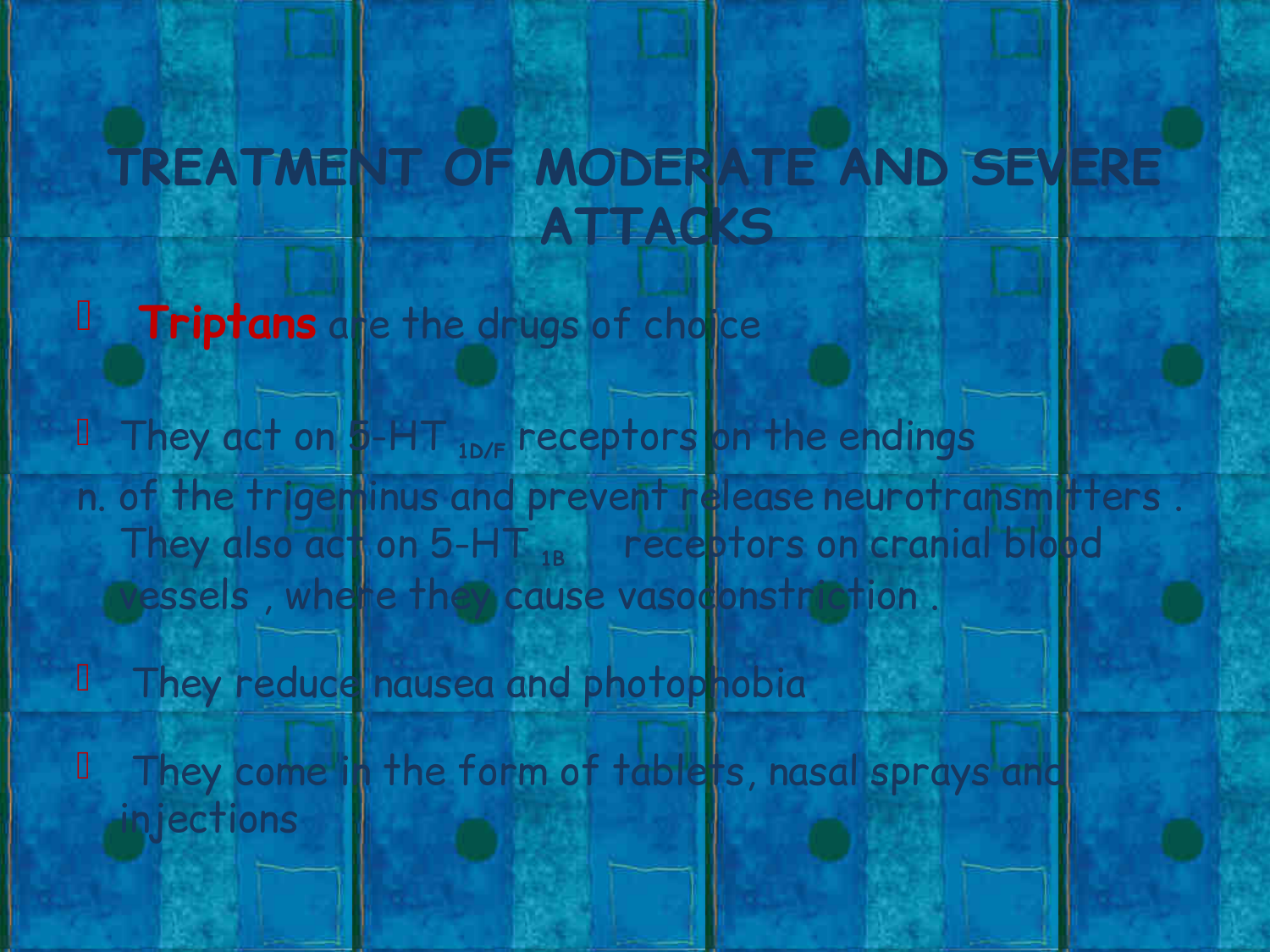

TREATMENT OF MODERATE AND SEVERE ATTACKS

 Triptans are the drugs of choice

They act on 5-HT 1D/F receptors on the endings
n. of the trigeminus and prevent release  neurotransmitters . They also act on 5-HT 1B     receptors on cranial blood vessels , where they cause vasoconstriction .

 They reduce nausea and photophobia

 They come in the form of tablets, nasal sprays and injections